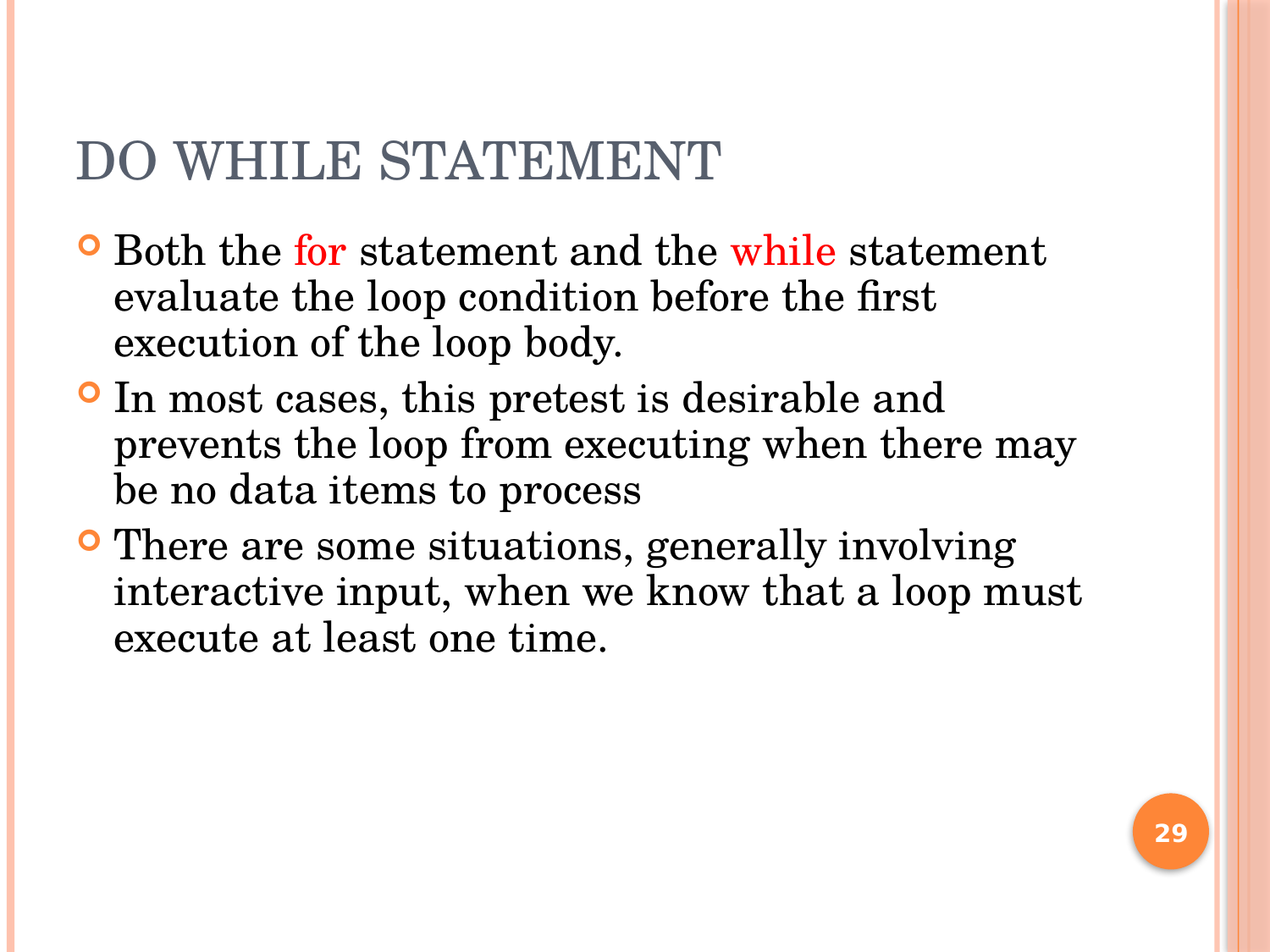

# Do While statement
Both the for statement and the while statement evaluate the loop condition before the first execution of the loop body.
In most cases, this pretest is desirable and prevents the loop from executing when there may be no data items to process
There are some situations, generally involving interactive input, when we know that a loop must execute at least one time.
29